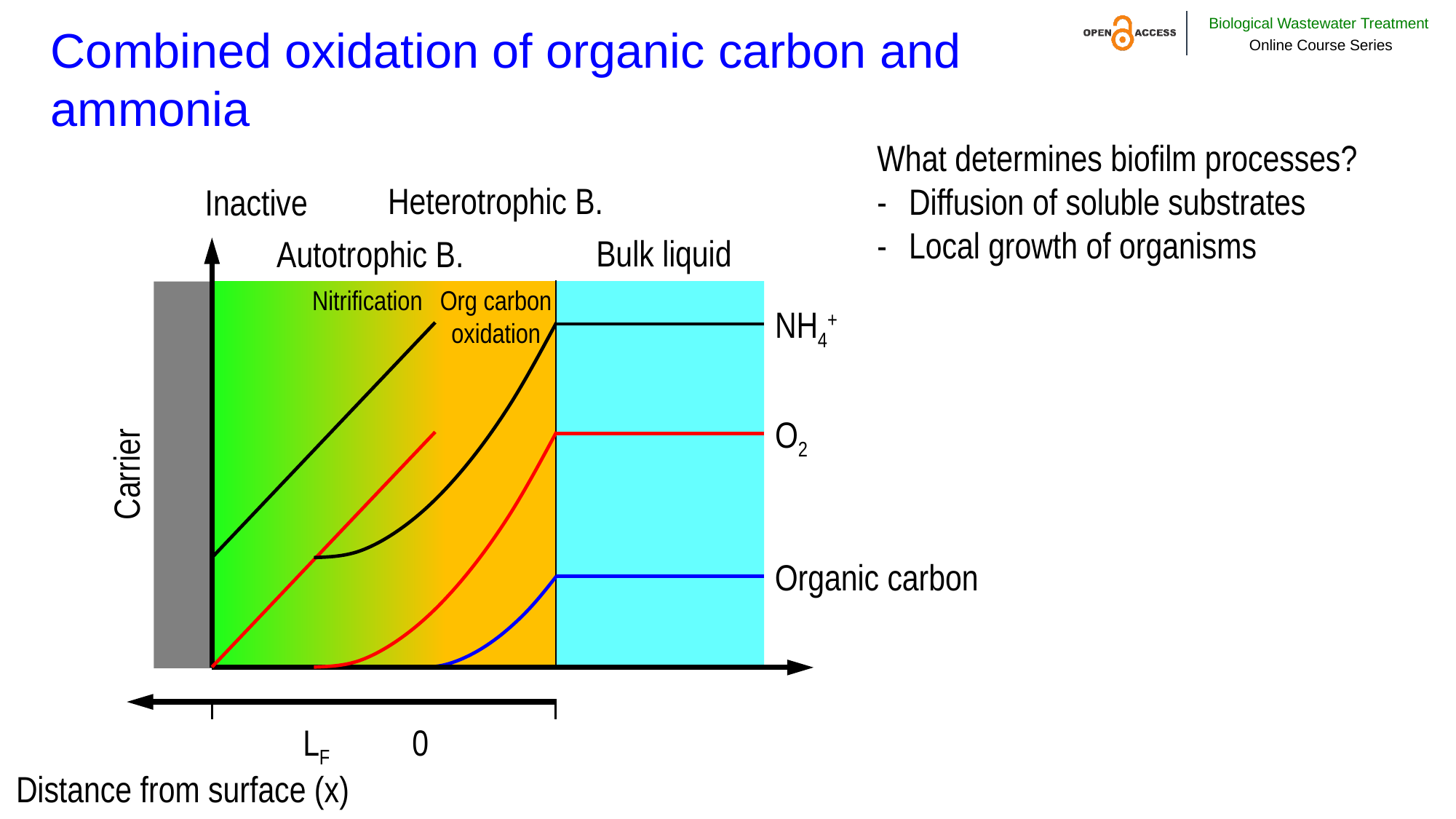

# Combined oxidation of organic carbon and ammonia
What determines biofilm processes?
- 	Diffusion of soluble substrates
- 	Local growth of organisms
Heterotrophic B.
Inactive
Bulk liquid
Autotrophic B.
Nitrification
Org carbon oxidation

NH4+

O2

Carrier
Organic carbon

	LF	0
Distance from surface (x)